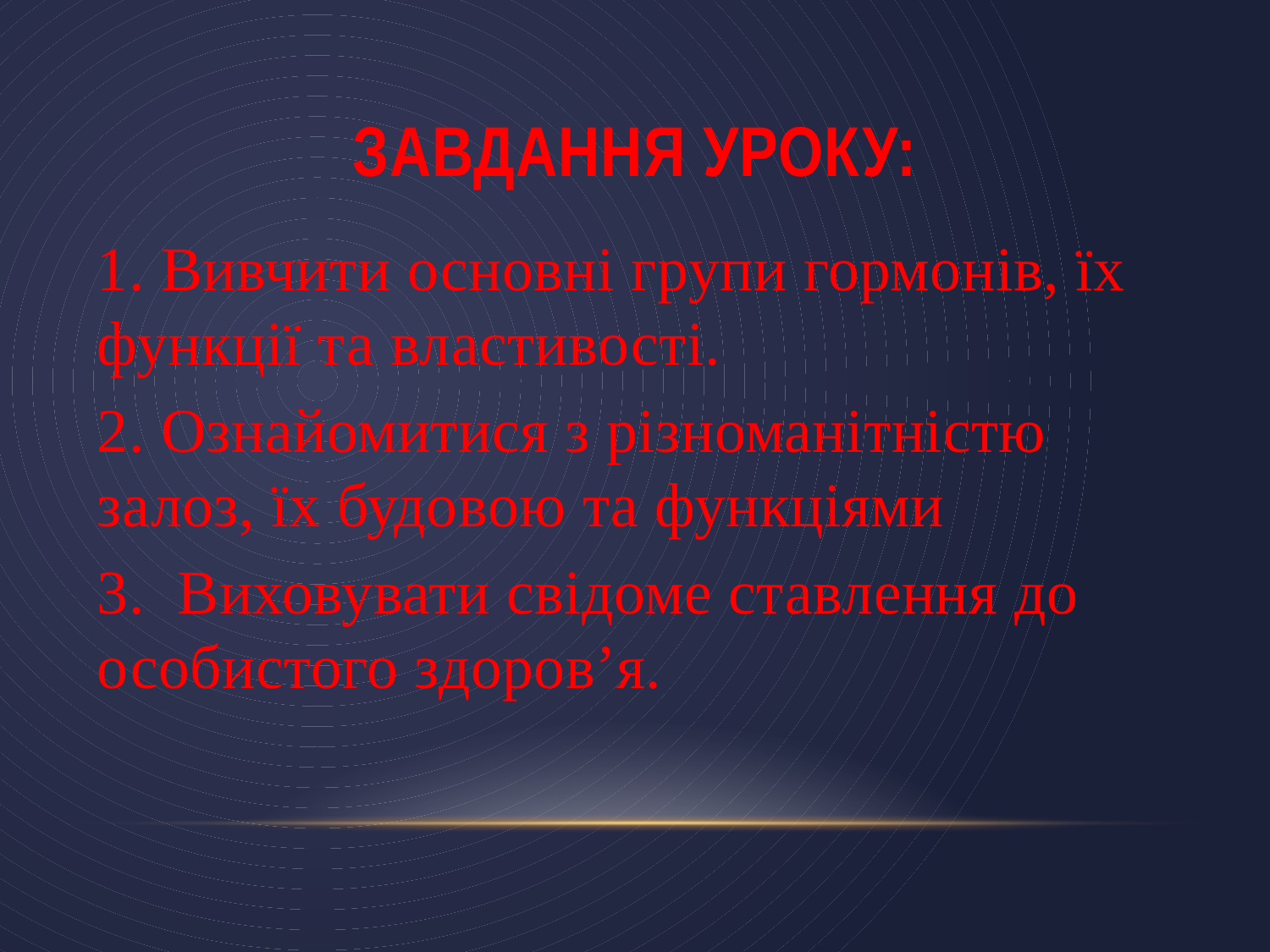

# ЗАВДАННЯ УРОКУ:
1. Вивчити основні групи гормонів, їх функції та властивості.
2. Ознайомитися з різноманітністю залоз, їх будовою та функціями
3.  Виховувати свідоме ставлення до особистого здоров’я.